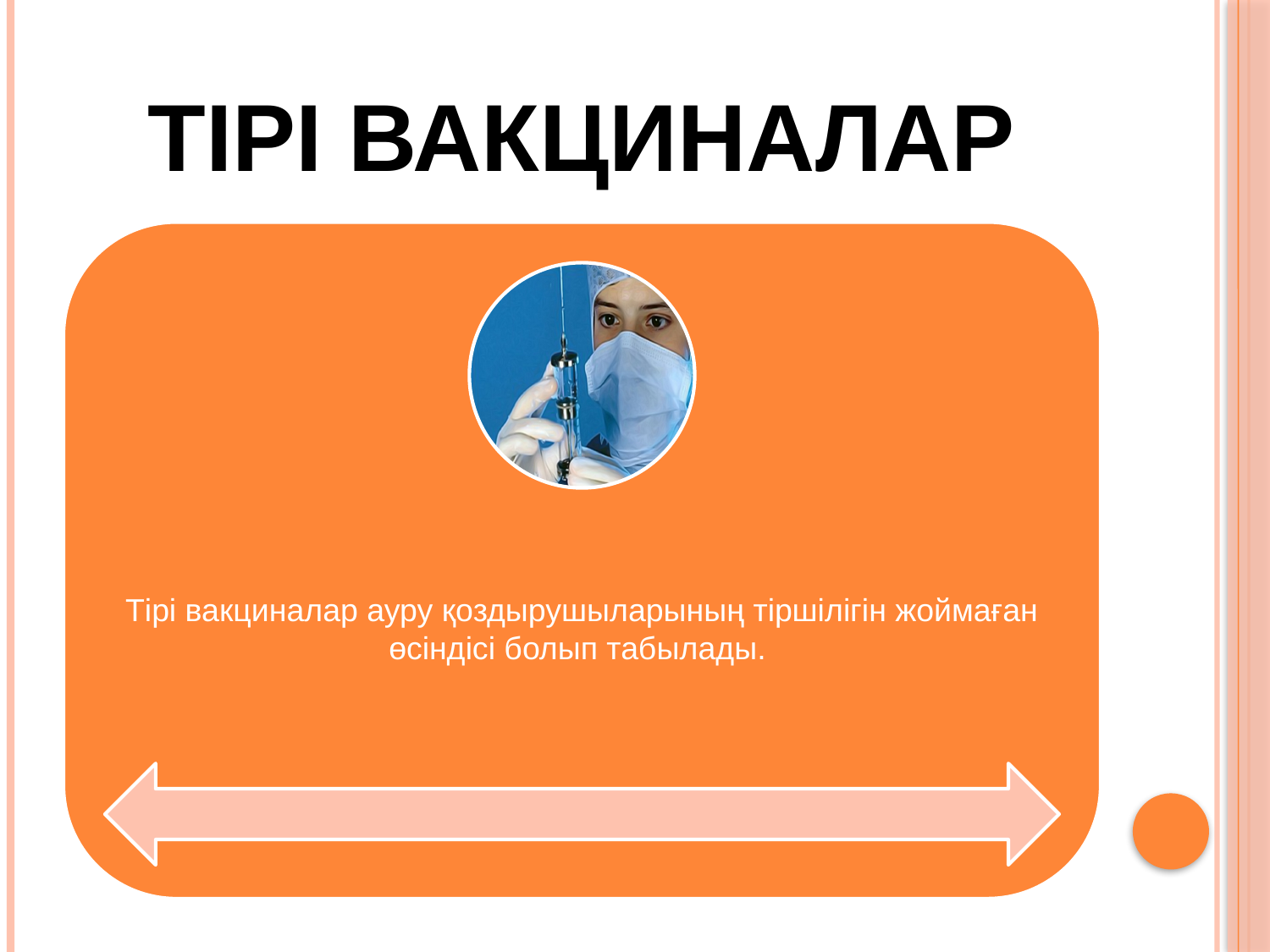

# Тірі вакциналар
Тірі вакциналар ауру қоздырушыларының тіршілігін жоймаған өсіндісі болып табылады.